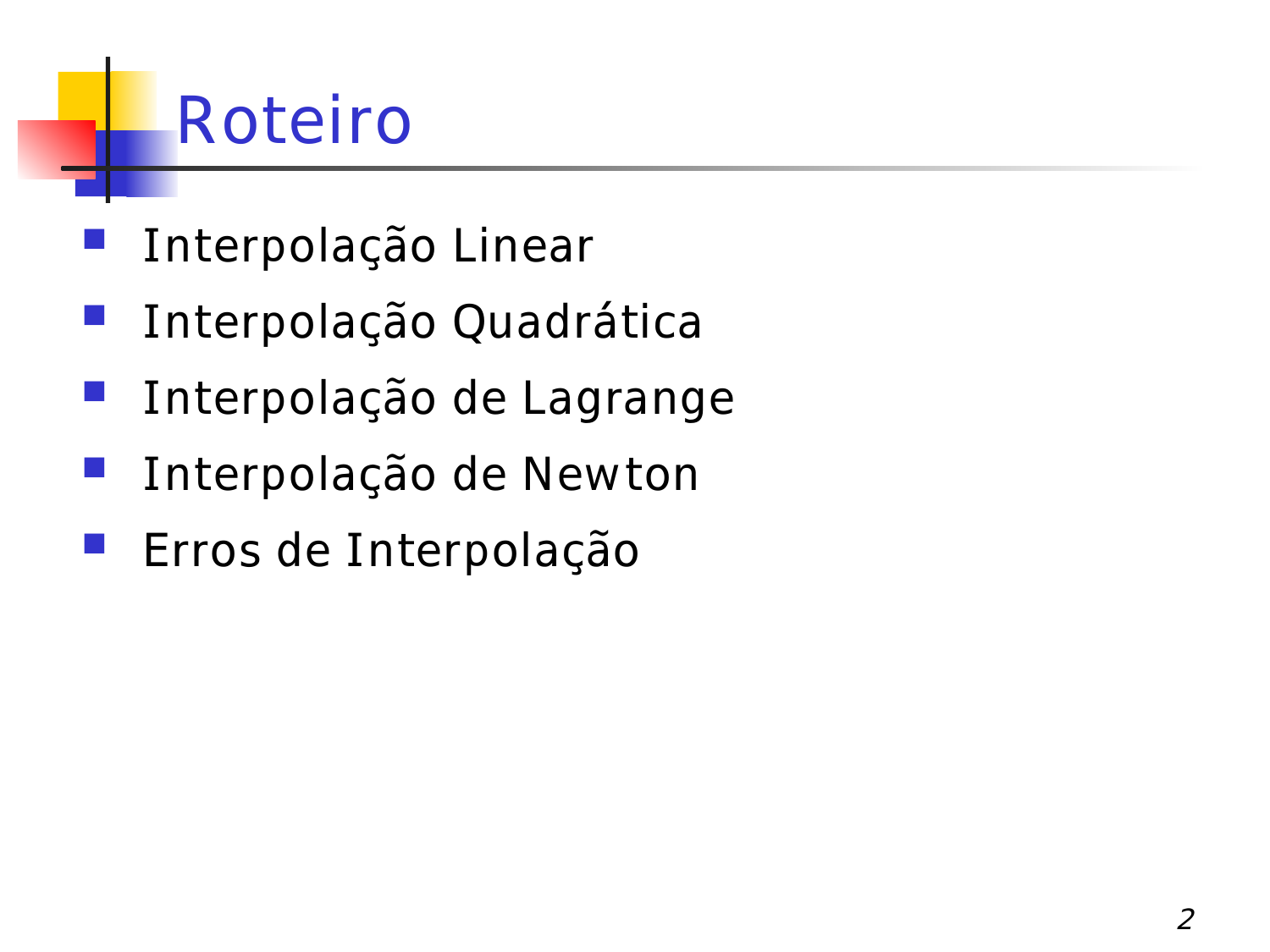

Roteiro
Interpolação Linear
Interpolação Quadrática
Interpolação de Lagrange
Interpolação de Newton
Erros de Interpolação

2